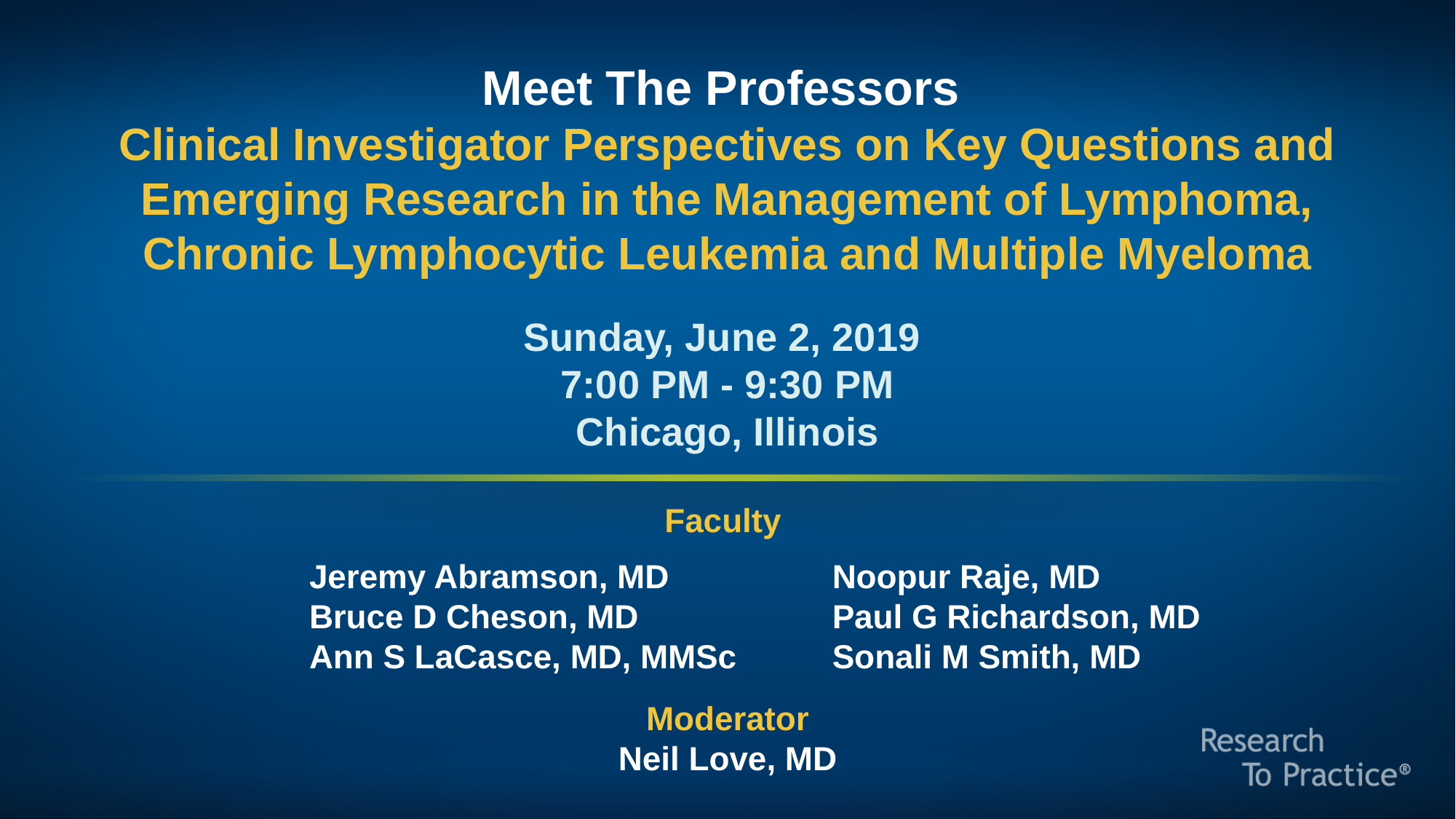

Meet The Professors
Clinical Investigator Perspectives on Key Questions and Emerging Research in the Management of Lymphoma, Chronic Lymphocytic Leukemia and Multiple Myeloma
Sunday, June 2, 2019
7:00 PM - 9:30 PM
Chicago, Illinois
Faculty
Jeremy Abramson, MD
Bruce D Cheson, MD
Ann S LaCasce, MD, MMSc
Noopur Raje, MD
Paul G Richardson, MD
Sonali M Smith, MD
Moderator
Neil Love, MD